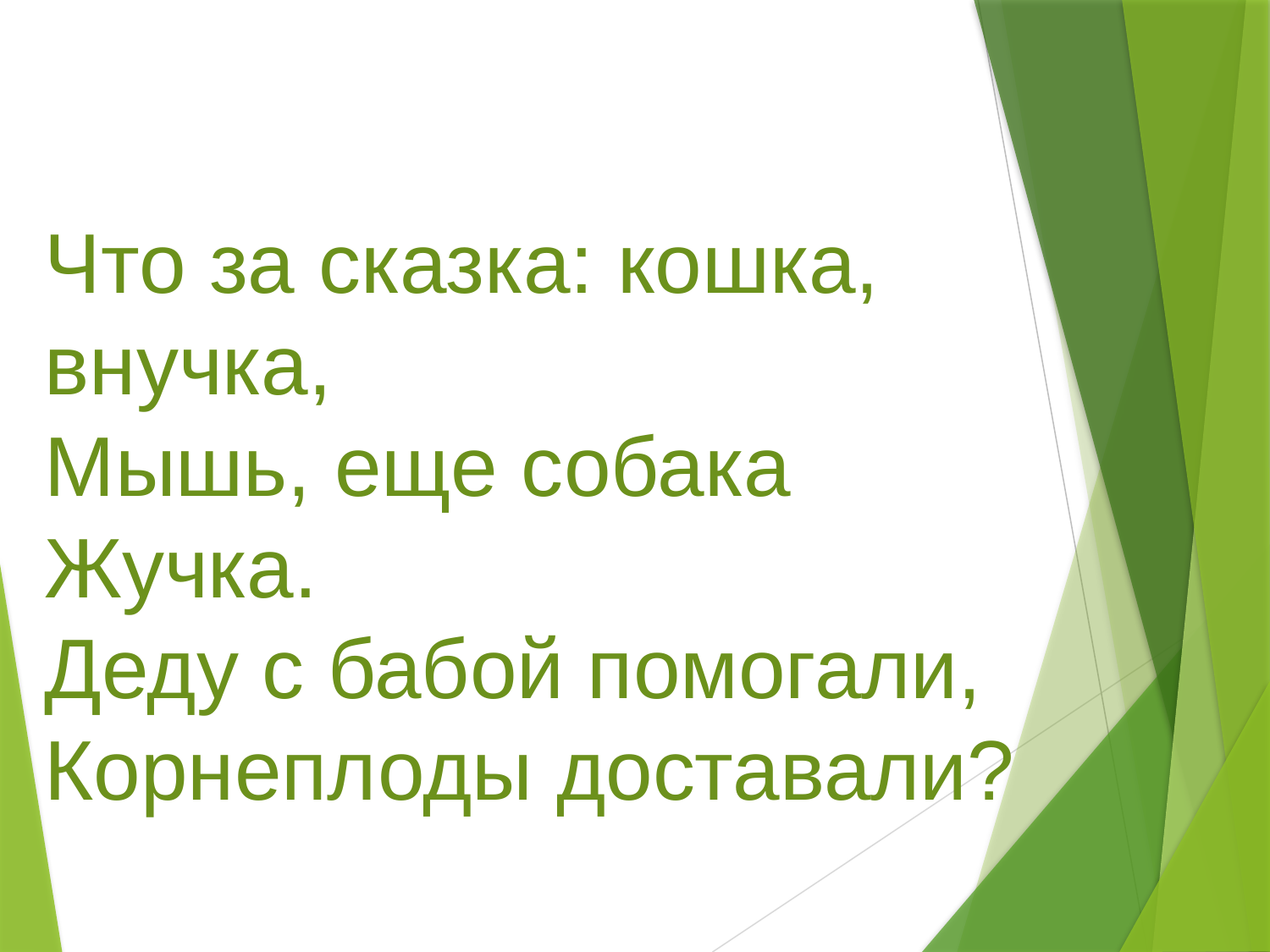

Что за сказка: кошка, внучка,
Мышь, еще собака Жучка.
Деду с бабой помогали,
Корнеплоды доставали?